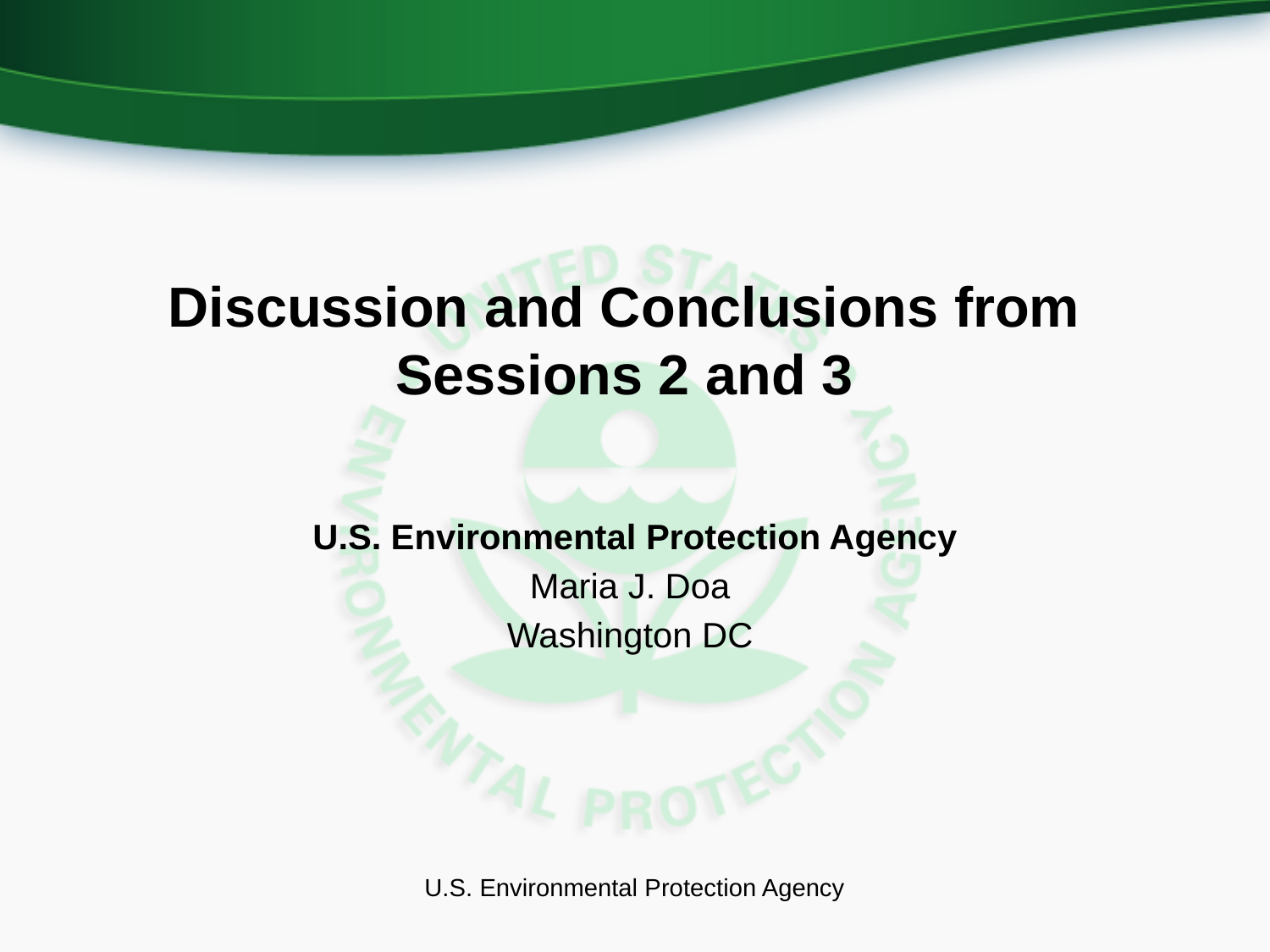

# Discussion and Conclusions from Sessions 2 and 3
U.S. Environmental Protection Agency
Maria J. Doa
Washington DC

U.S. Environmental Protection Agency